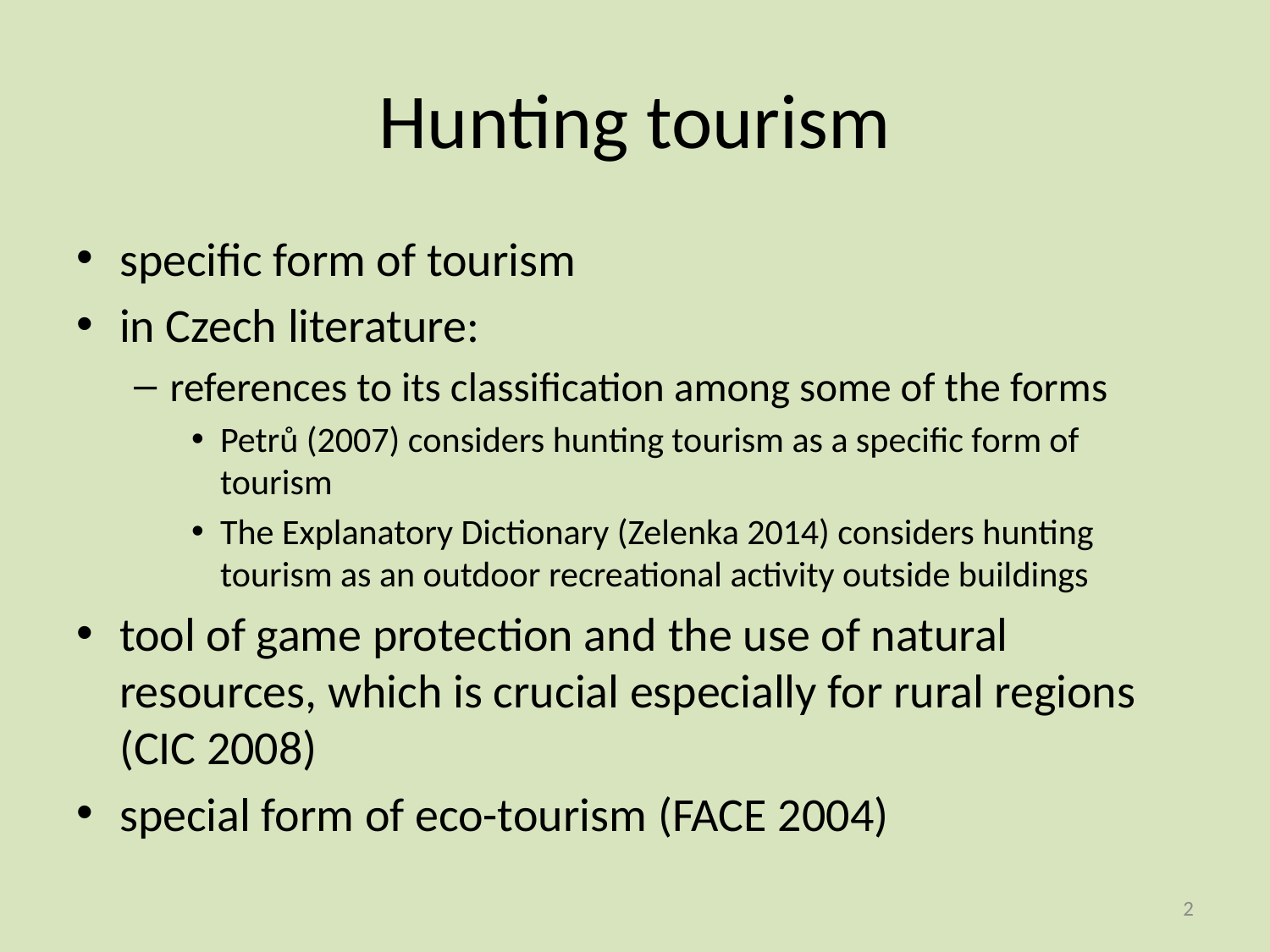

# Hunting tourism
specific form of tourism
in Czech literature:
references to its classification among some of the forms
Petrů (2007) considers hunting tourism as a specific form of tourism
The Explanatory Dictionary (Zelenka 2014) considers hunting tourism as an outdoor recreational activity outside buildings
tool of game protection and the use of natural resources, which is crucial especially for rural regions (CIC 2008)
special form of eco-tourism (FACE 2004)

2